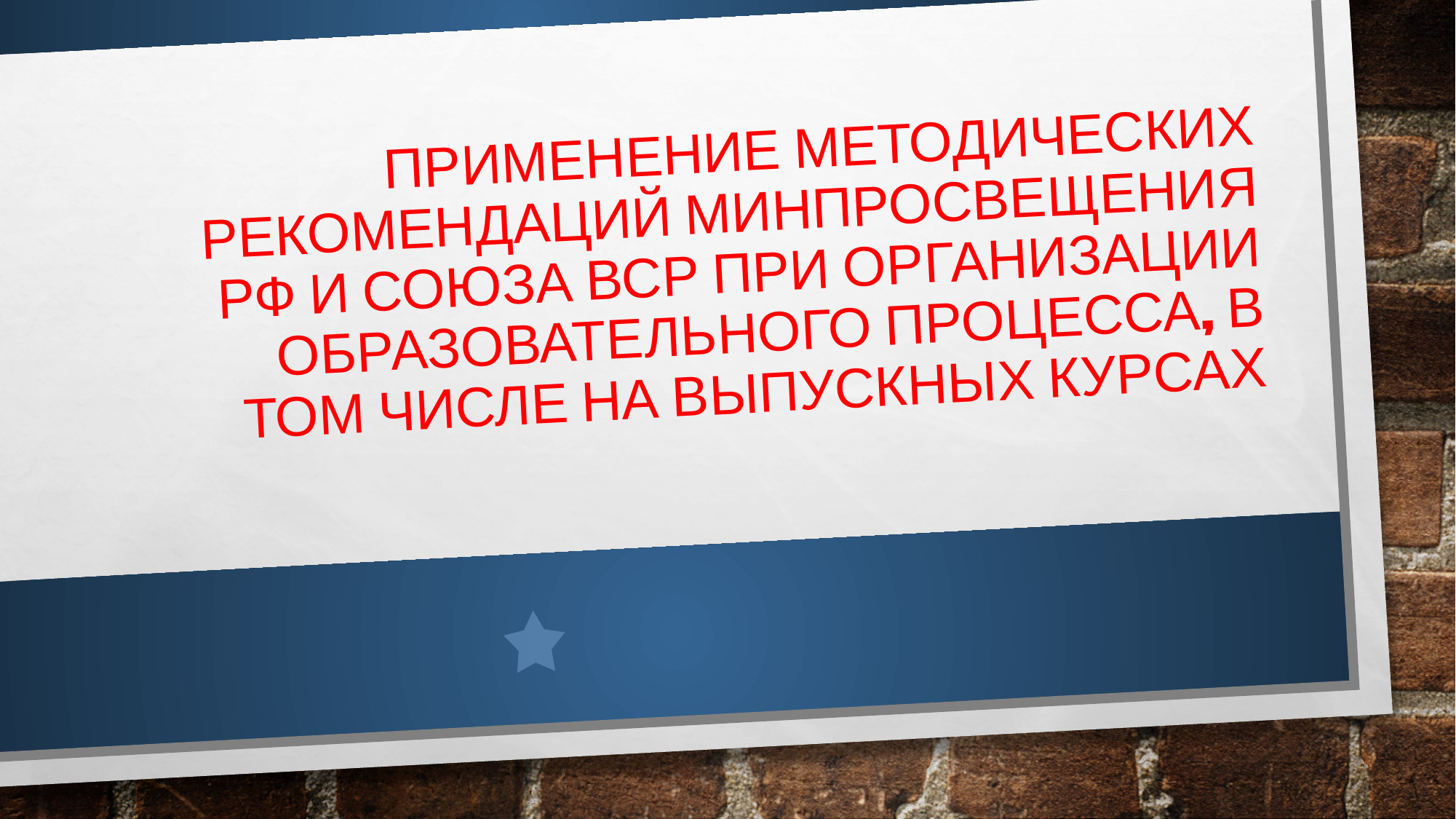

# Применение методических рекомендаций минпросвещения рф и союза ВСР при организации образовательного процесса, в том числе на выпускных курсах